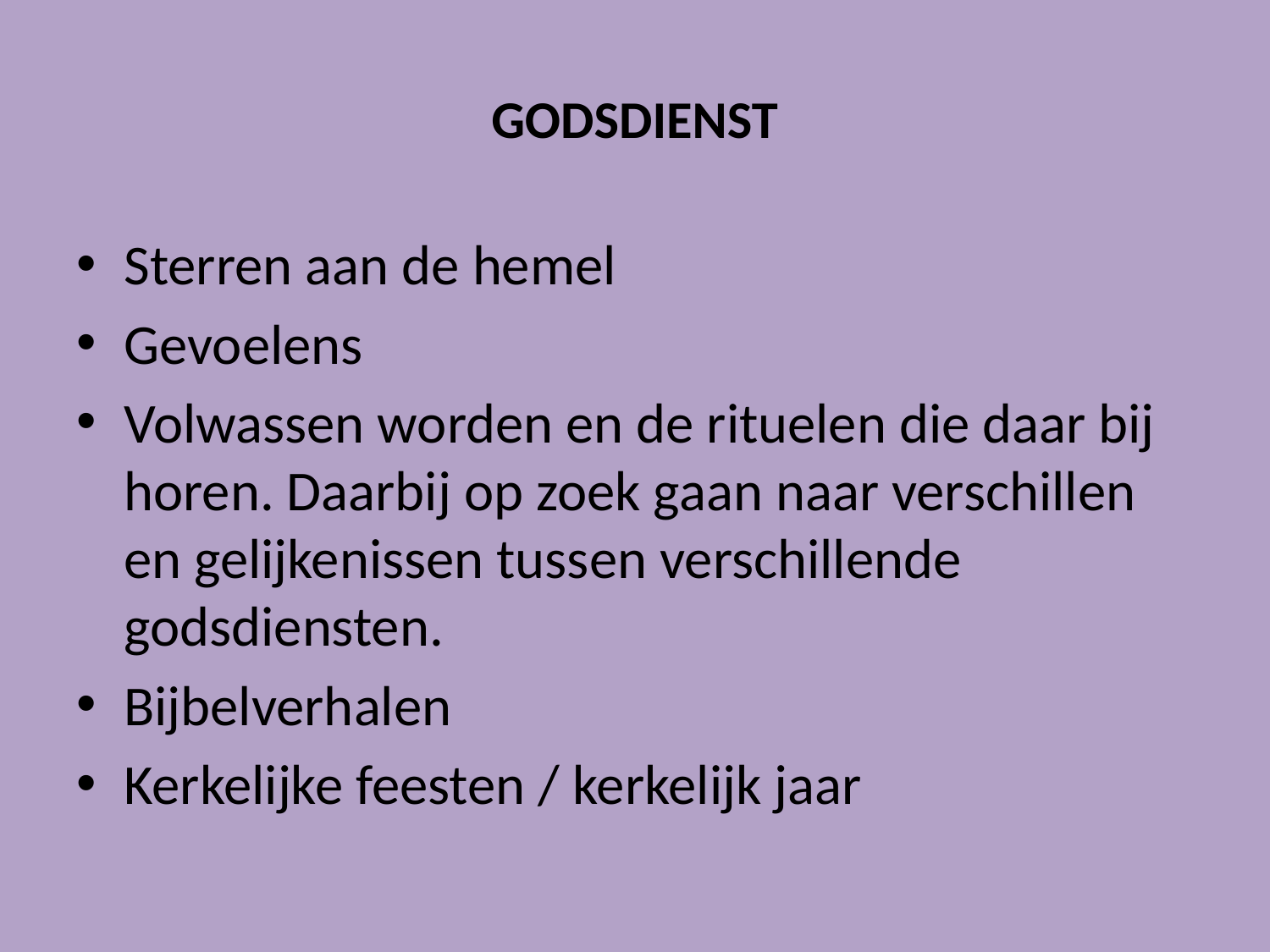

# GODSDIENST
Sterren aan de hemel
Gevoelens
Volwassen worden en de rituelen die daar bij horen. Daarbij op zoek gaan naar verschillen en gelijkenissen tussen verschillende godsdiensten.
Bijbelverhalen
Kerkelijke feesten / kerkelijk jaar